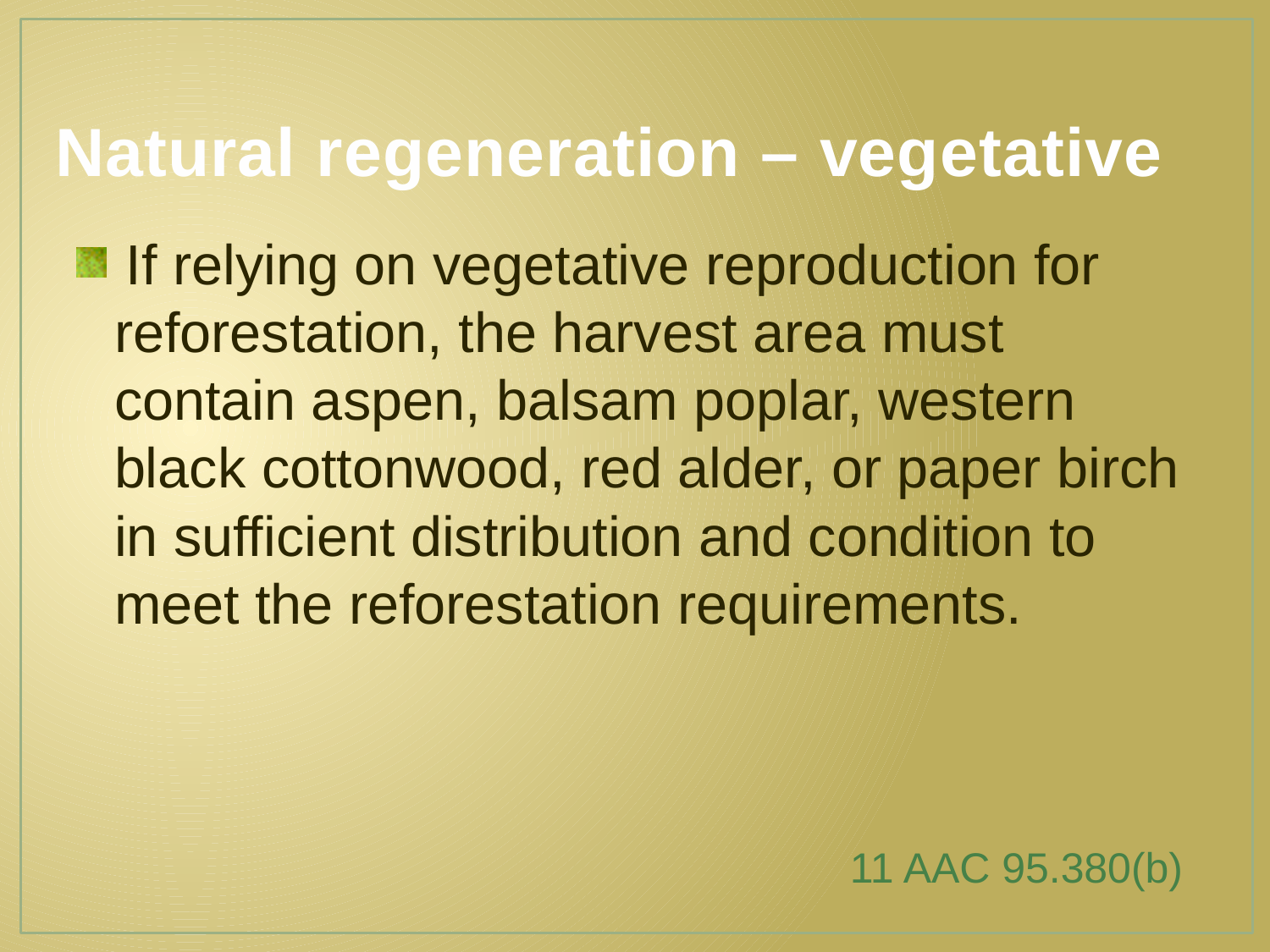

# Natural regeneration – vegetative
 If relying on vegetative reproduction for reforestation, the harvest area must contain aspen, balsam poplar, western black cottonwood, red alder, or paper birch in sufficient distribution and condition to meet the reforestation requirements.

						 11 AAC 95.380(b)